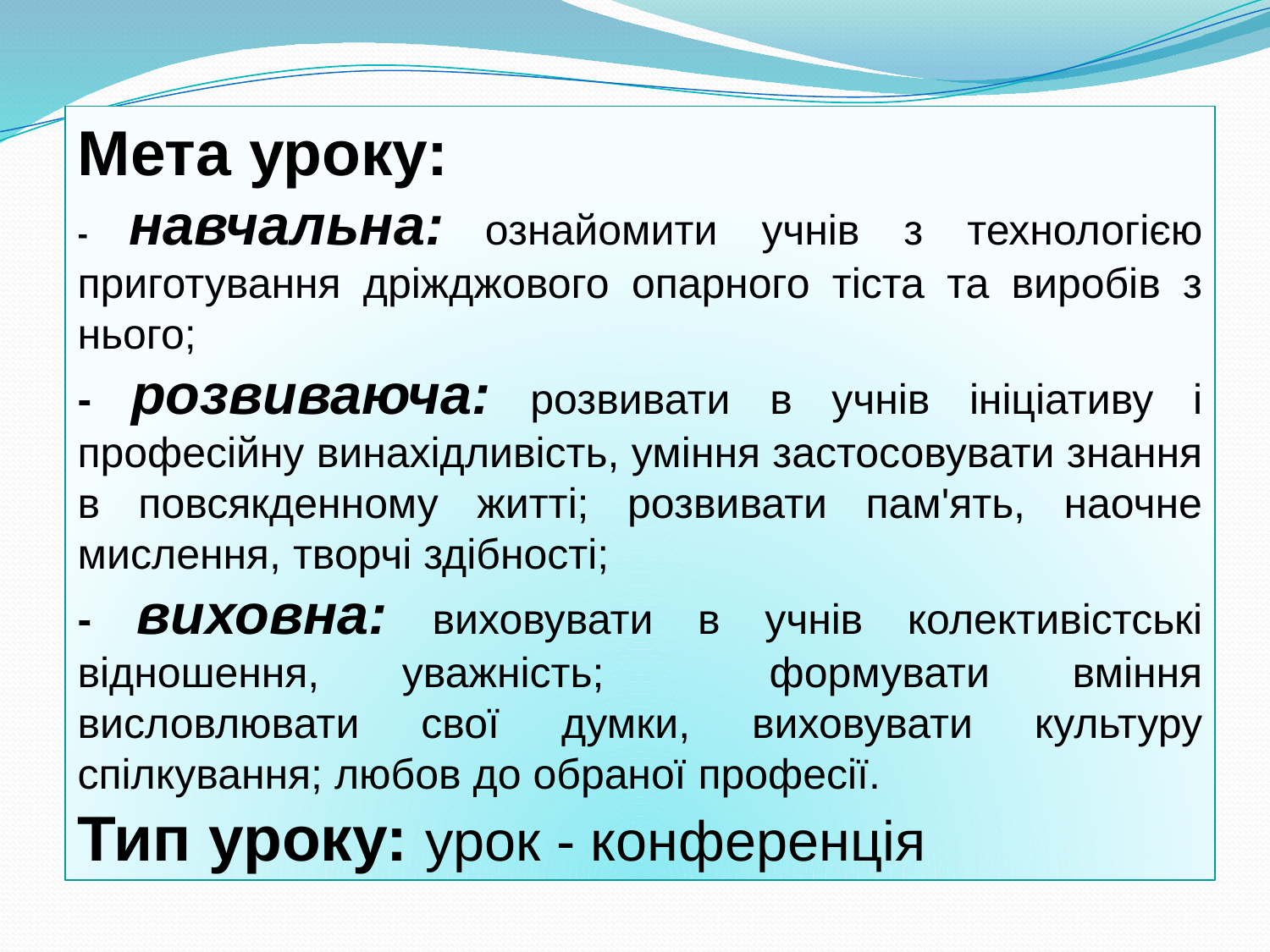

Мета уроку:
- навчальна: ознайомити учнів з технологією приготування дріжджового опарного тіста та виробів з нього;
- розвиваюча: розвивати в учнів ініціативу і професійну винахідливість, уміння застосовувати знання в повсякденному житті; розвивати пам'ять, наочне мислення, творчі здібності;
- виховна: виховувати в учнів колективістські відношення, уважність;  формувати вміння висловлювати свої думки, виховувати культуру спілкування; любов до обраної професії.
Тип уроку: урок - конференція